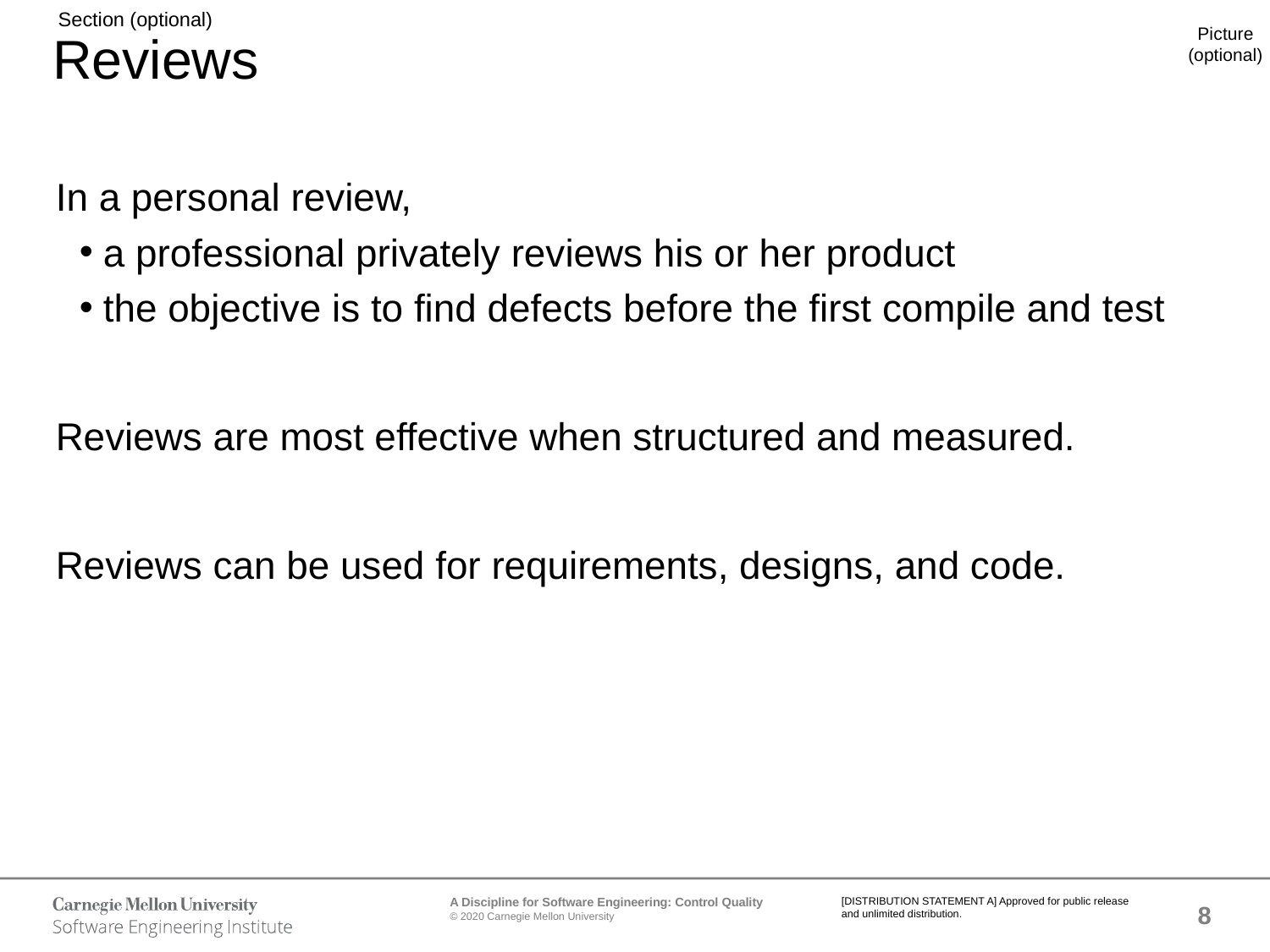

# Reviews
In a personal review,
a professional privately reviews his or her product
the objective is to find defects before the first compile and test

Reviews are most effective when structured and measured.

Reviews can be used for requirements, designs, and code.